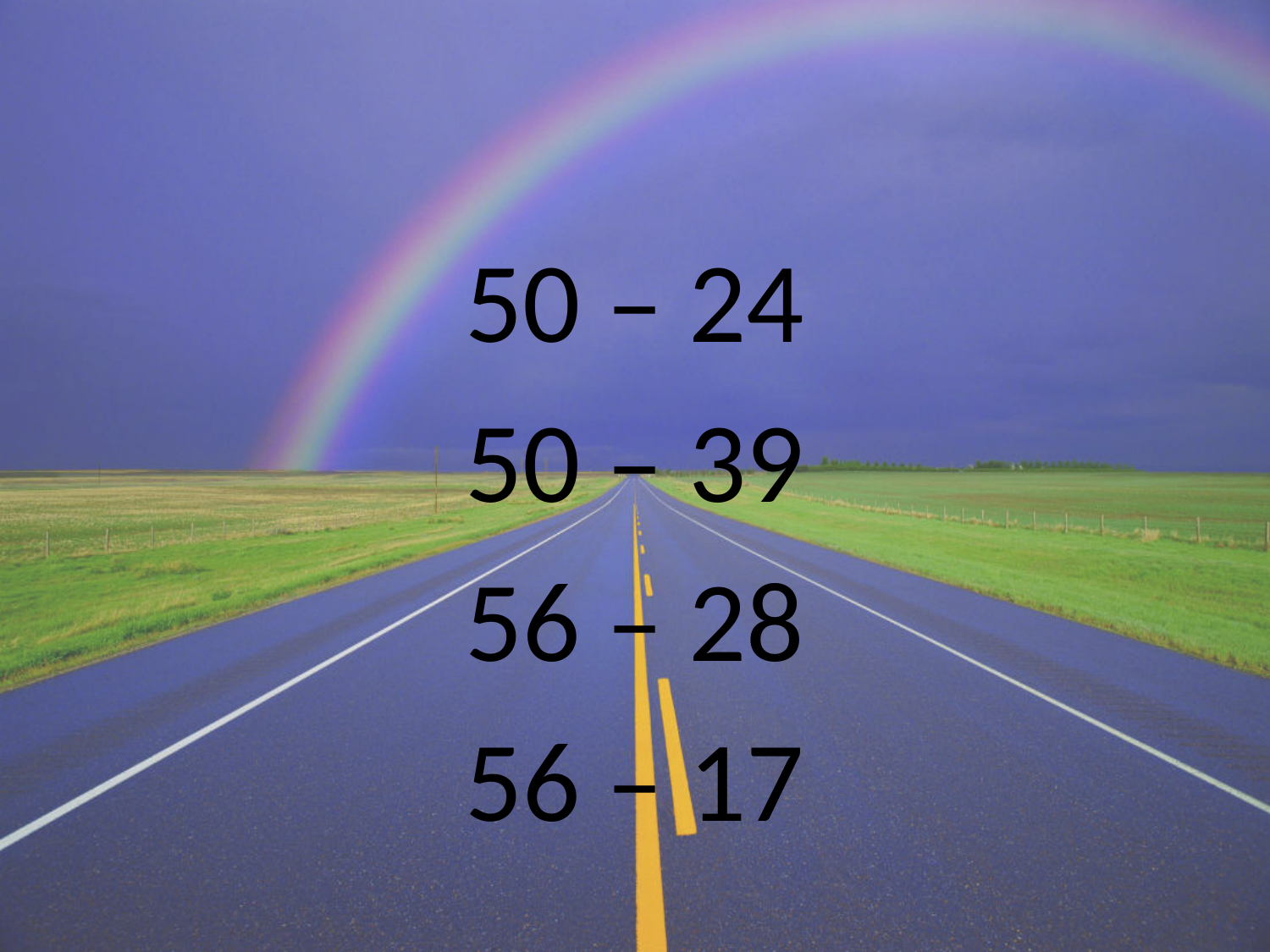

50 – 24
50 – 39
56 – 28
56 – 17